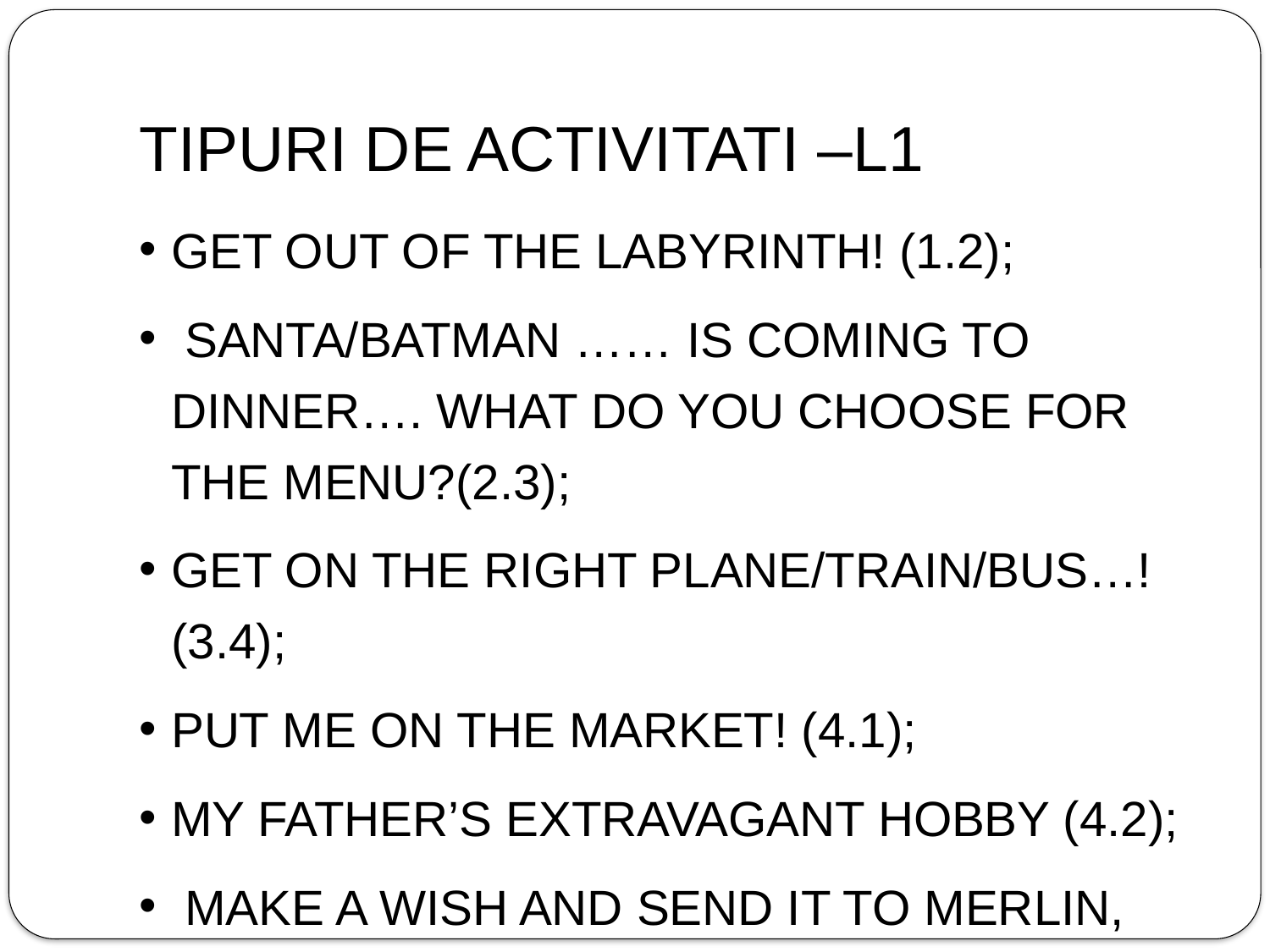

# Tipuri de activitati –L1
Get out of the labyrinth! (1.2);
 Santa/Batman …… is coming to dinner…. What do you choose for the menu?(2.3);
Get on the right plane/train/bus…! (3.4);
Put me on the market! (4.1);
My father’s extravagant hobby (4.2);
 Make a wish and send it to Merlin, the wizard (4.3);